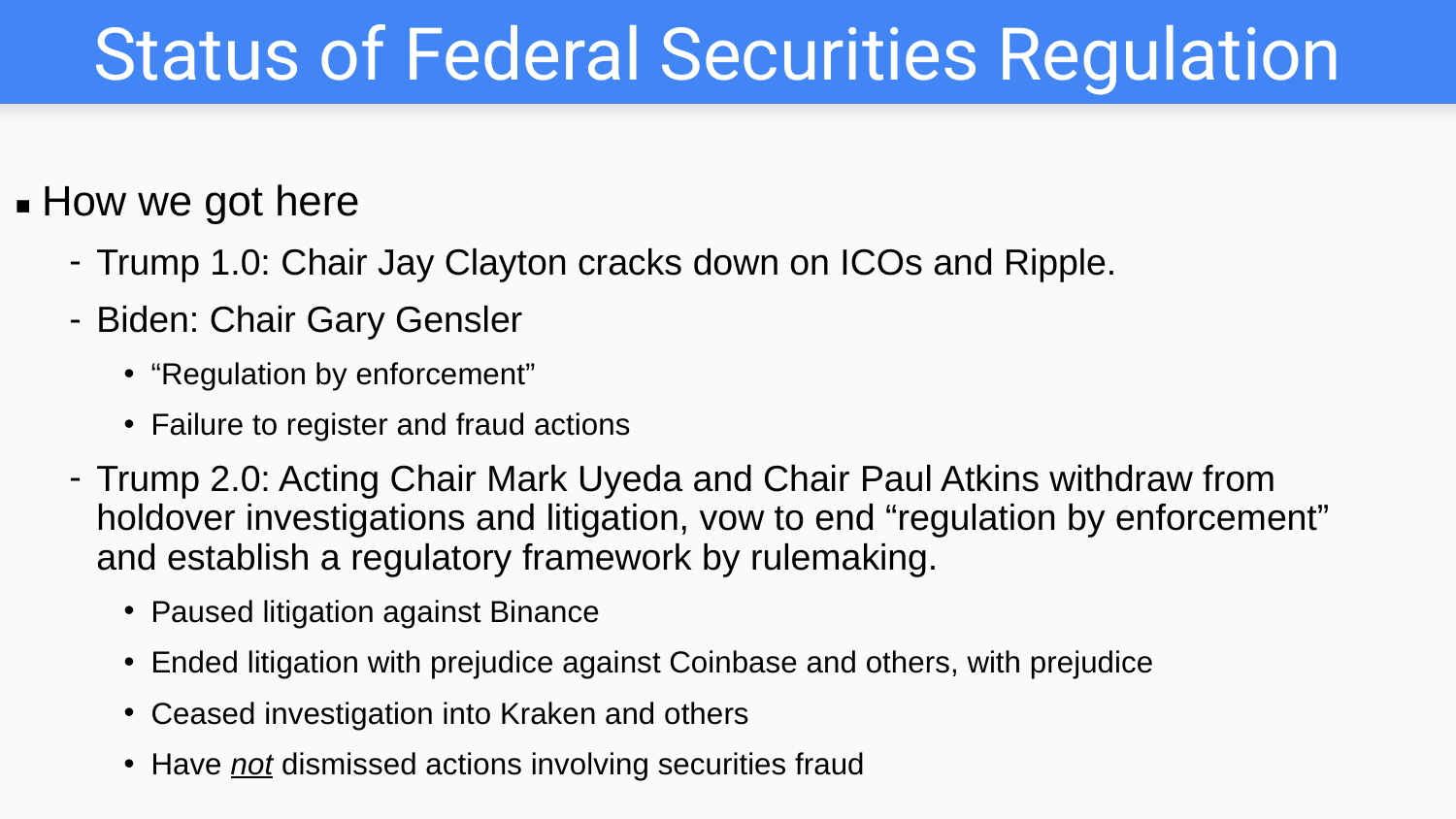

# Status of Federal Securities Regulation
How we got here
Trump 1.0: Chair Jay Clayton cracks down on ICOs and Ripple.
Biden: Chair Gary Gensler
“Regulation by enforcement”
Failure to register and fraud actions
Trump 2.0: Acting Chair Mark Uyeda and Chair Paul Atkins withdraw from holdover investigations and litigation, vow to end “regulation by enforcement” and establish a regulatory framework by rulemaking.
Paused litigation against Binance
Ended litigation with prejudice against Coinbase and others, with prejudice
Ceased investigation into Kraken and others
Have not dismissed actions involving securities fraud